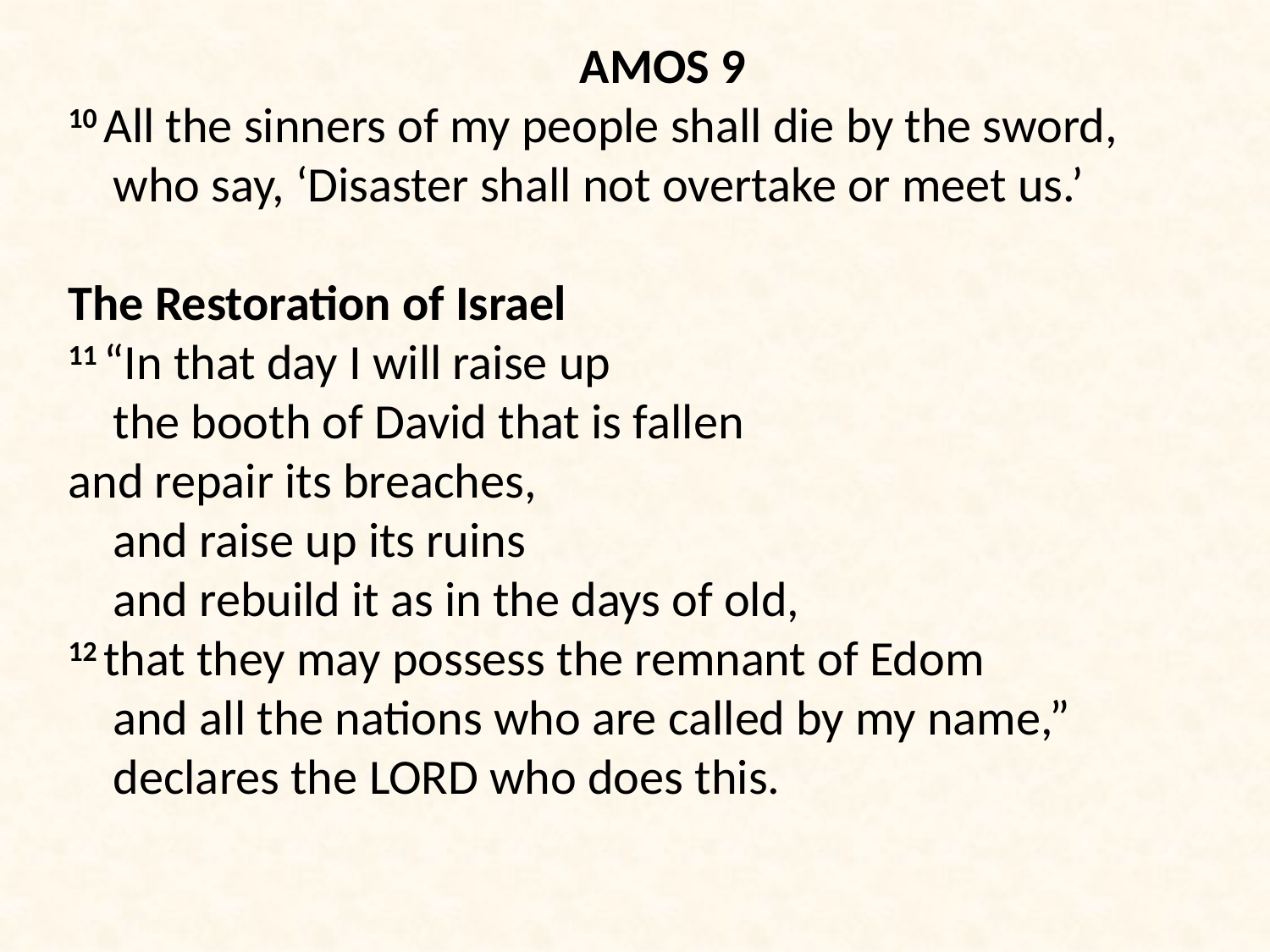

AMOS 9
10 All the sinners of my people shall die by the sword,
    who say, ‘Disaster shall not overtake or meet us.’

The Restoration of Israel
11 “In that day I will raise up
    the booth of David that is fallen
and repair its breaches,
    and raise up its ruins
    and rebuild it as in the days of old,
12 that they may possess the remnant of Edom
    and all the nations who are called by my name,”
    declares the Lord who does this.

#